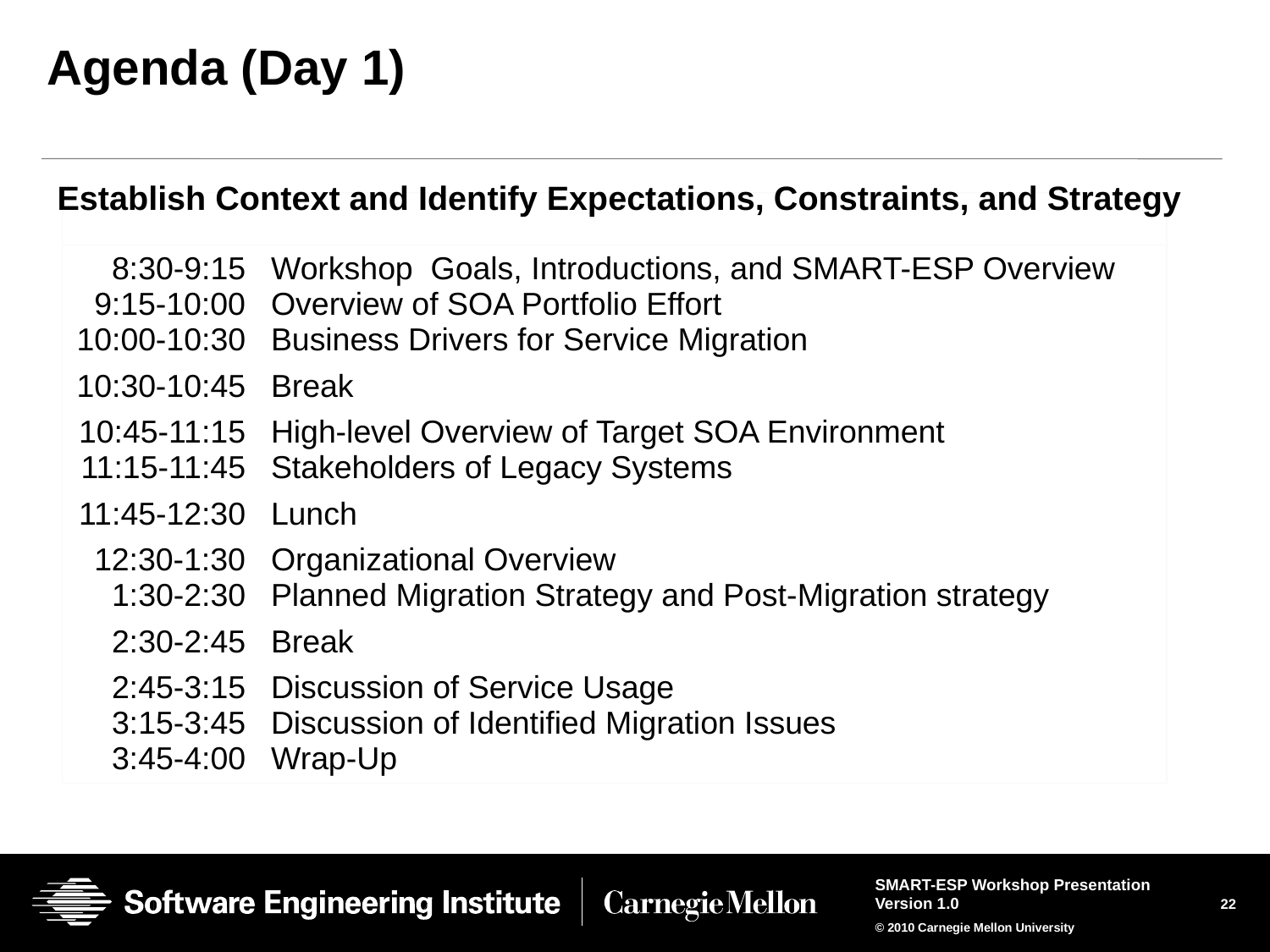

# Agenda (Day 1)
Establish Context and Identify Expectations, Constraints, and Strategy
|  |  |
| --- | --- |
| 8:30-9:15 9:15-10:00 10:00-10:30 10:30-10:45 10:45-11:15 11:15-11:45 11:45-12:30 12:30-1:30 1:30-2:30 2:30-2:45 2:45-3:15 3:15-3:45 3:45-4:00 | Workshop Goals, Introductions, and SMART-ESP Overview Overview of SOA Portfolio Effort Business Drivers for Service Migration Break High-level Overview of Target SOA Environment Stakeholders of Legacy Systems Lunch Organizational Overview Planned Migration Strategy and Post-Migration strategy Break Discussion of Service Usage Discussion of Identified Migration Issues Wrap-Up |